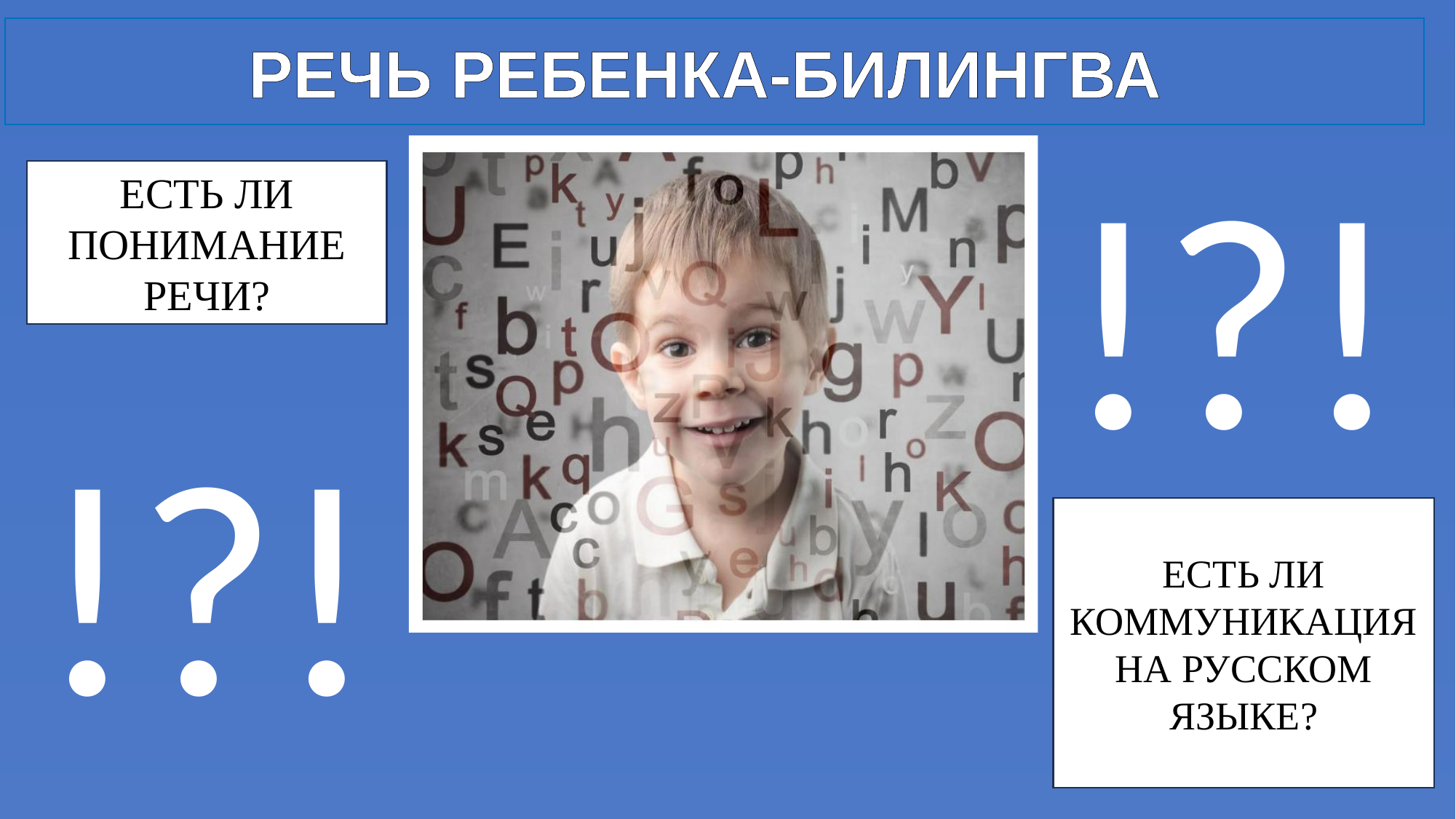

РЕЧЬ РЕБЕНКА-БИЛИНГВА
РЕЧЬ БИЛИНГВА
!?!

ЕСТЬ ЛИ ПОНИМАНИЕ РЕЧИ?
!?!
ЕСТЬ ЛИ КОММУНИКАЦИЯ НА РУССКОМ ЯЗЫКЕ?